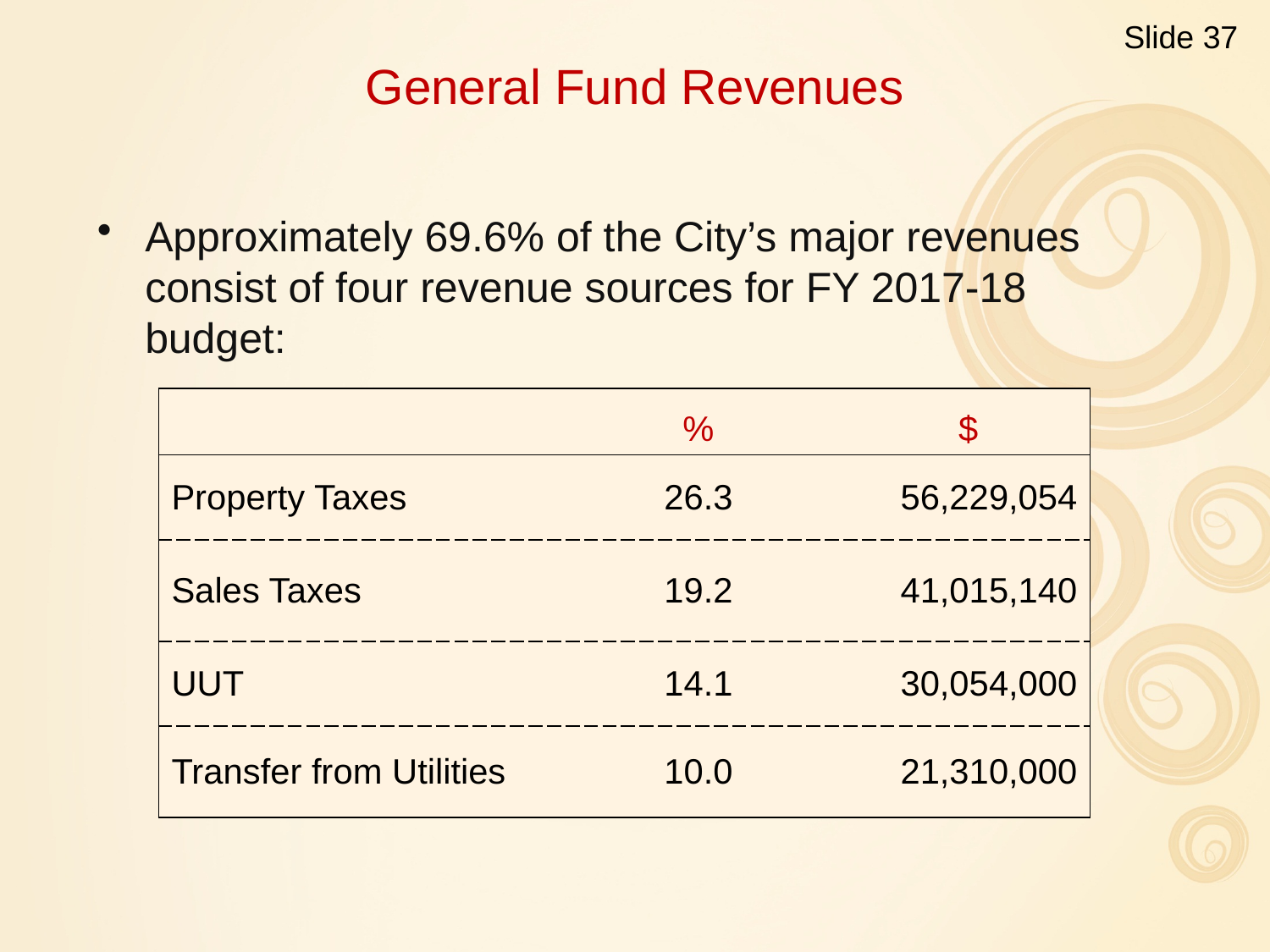

Slide 37
General Fund Revenues

Approximately 69.6% of the City’s major revenues consist of four revenue sources for FY 2017-18  budget:
|  | % | $ |
| --- | --- | --- |
| Property Taxes | 26.3 | 56,229,054 |
| Sales Taxes | 19.2 | 41,015,140 |
| UUT | 14.1 | 30,054,000 |
| Transfer from Utilities | 10.0 | 21,310,000 |